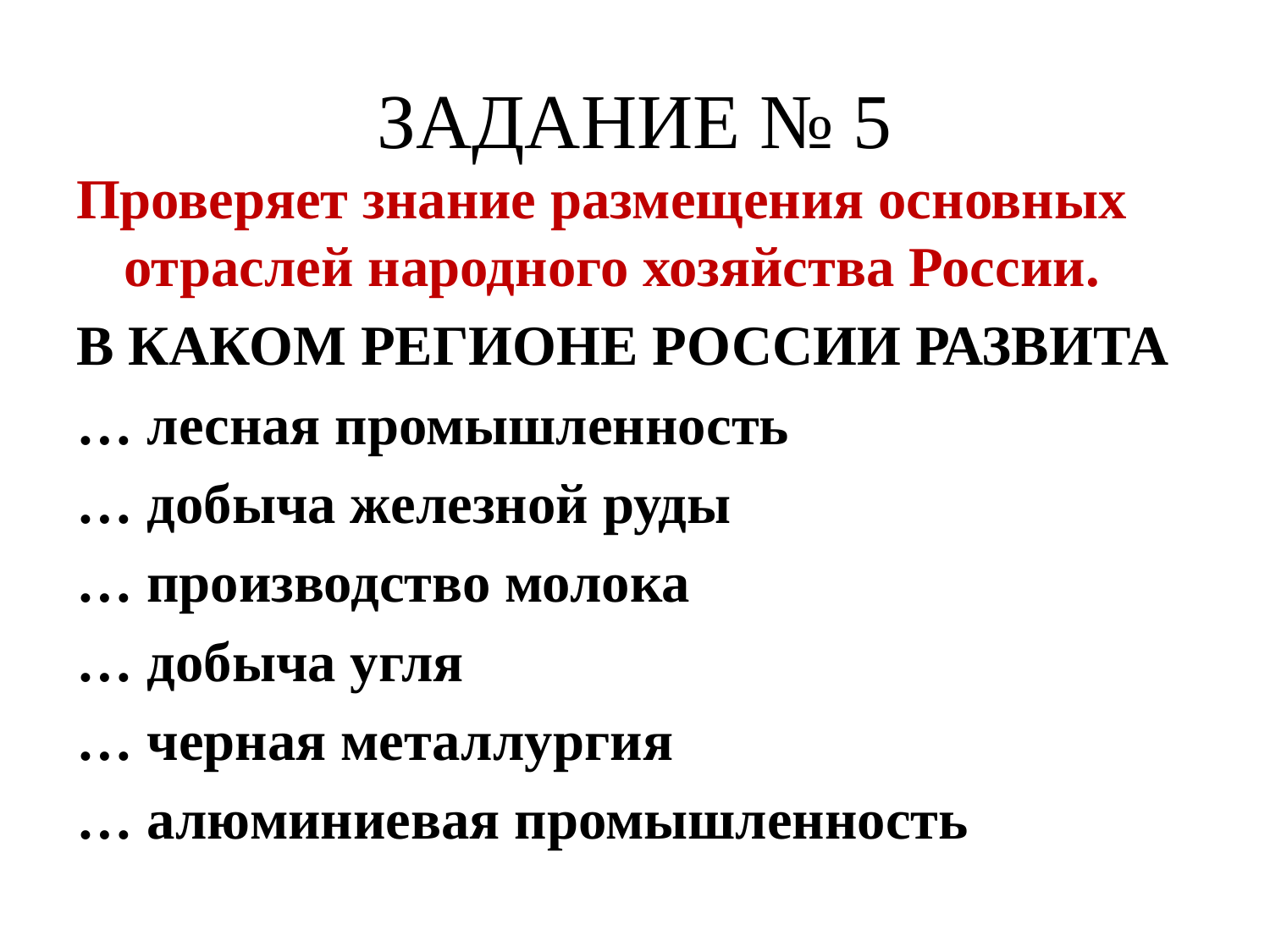

# ЗАДАНИЕ № 5
Проверяет знание размещения основных отраслей народного хозяйства России.
В КАКОМ РЕГИОНЕ РОССИИ РАЗВИТА
… лесная промышленность
… добыча железной руды
… производство молока
… добыча угля
… черная металлургия
… алюминиевая промышленность